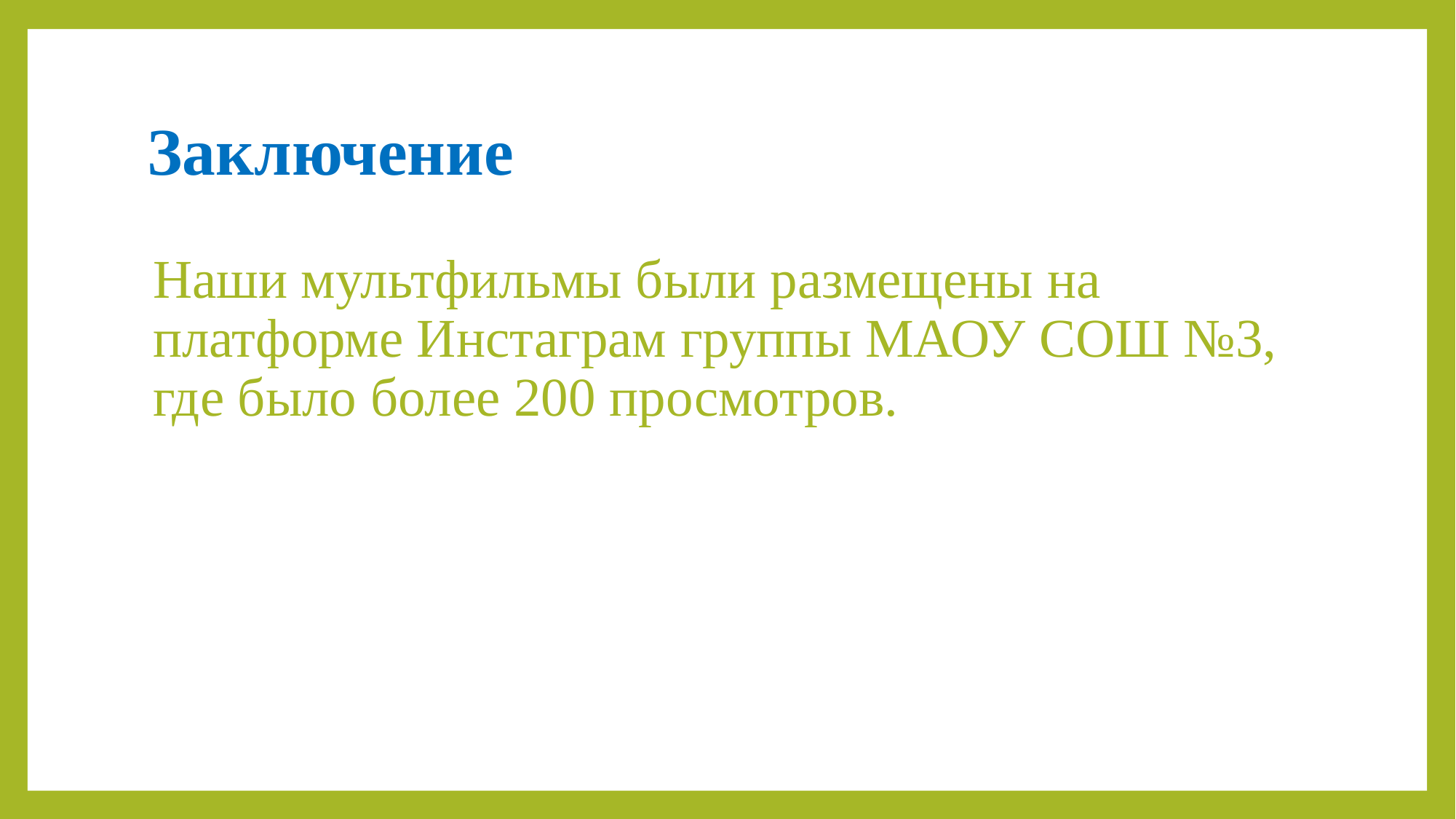

# Заключение
Наши мультфильмы были размещены на платформе Инстаграм группы МАОУ СОШ №3, где было более 200 просмотров.